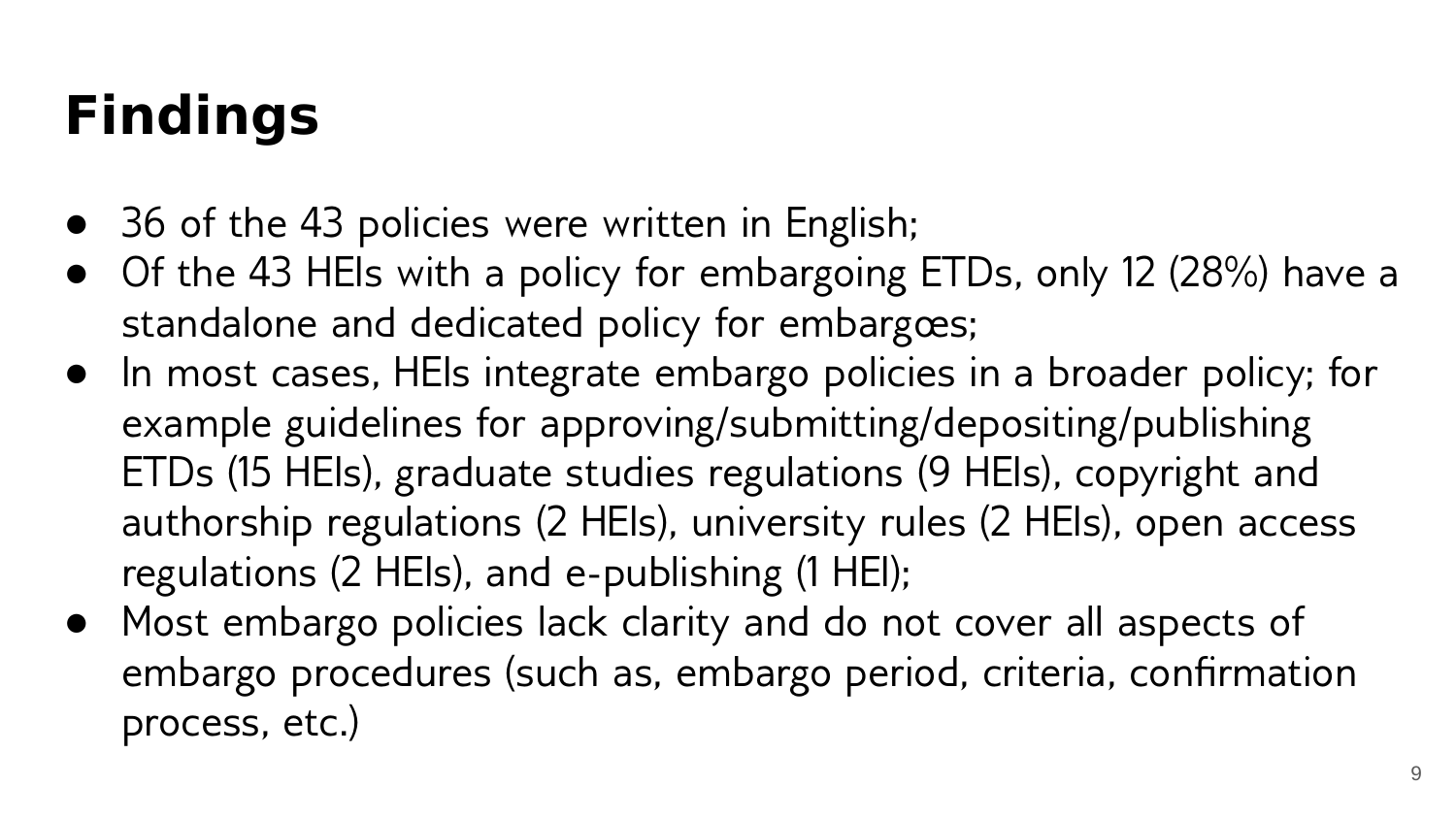

# Findings
36 of the 43 policies were written in English;
Of the 43 HEIs with a policy for embargoing ETDs, only 12 (28%) have a standalone and dedicated policy for embargoes;
In most cases, HEIs integrate embargo policies in a broader policy; for example guidelines for approving/submitting/depositing/publishing ETDs (15 HEIs), graduate studies regulations (9 HEIs), copyright and authorship regulations (2 HEIs), university rules (2 HEIs), open access regulations (2 HEIs), and e-publishing (1 HEI);
Most embargo policies lack clarity and do not cover all aspects of embargo procedures (such as, embargo period, criteria, confirmation process, etc.)
9